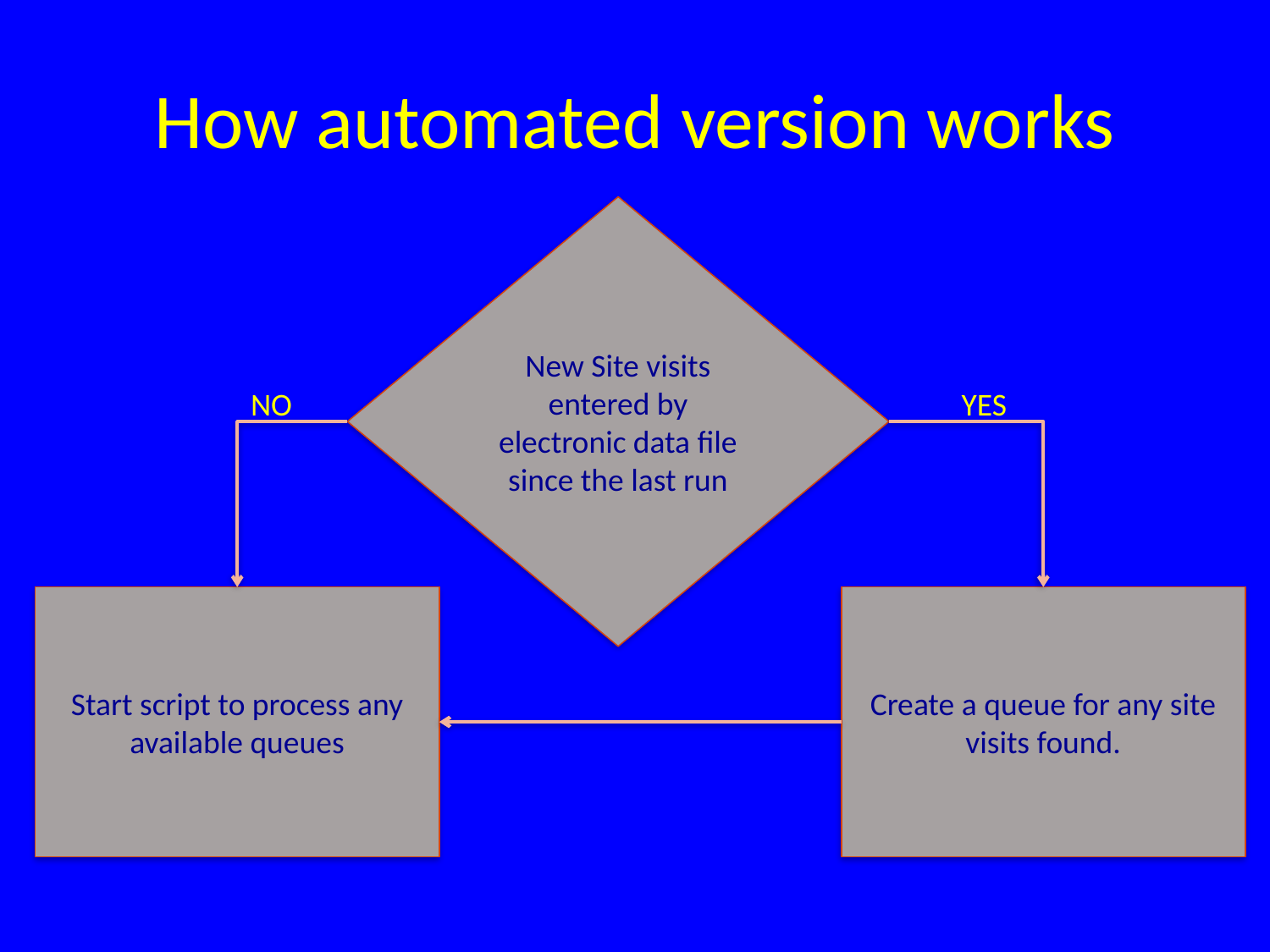

# How automated version works
New Site visits entered by electronic data file since the last run
NO
Start script to process any available queues
YES
Create a queue for any site visits found.